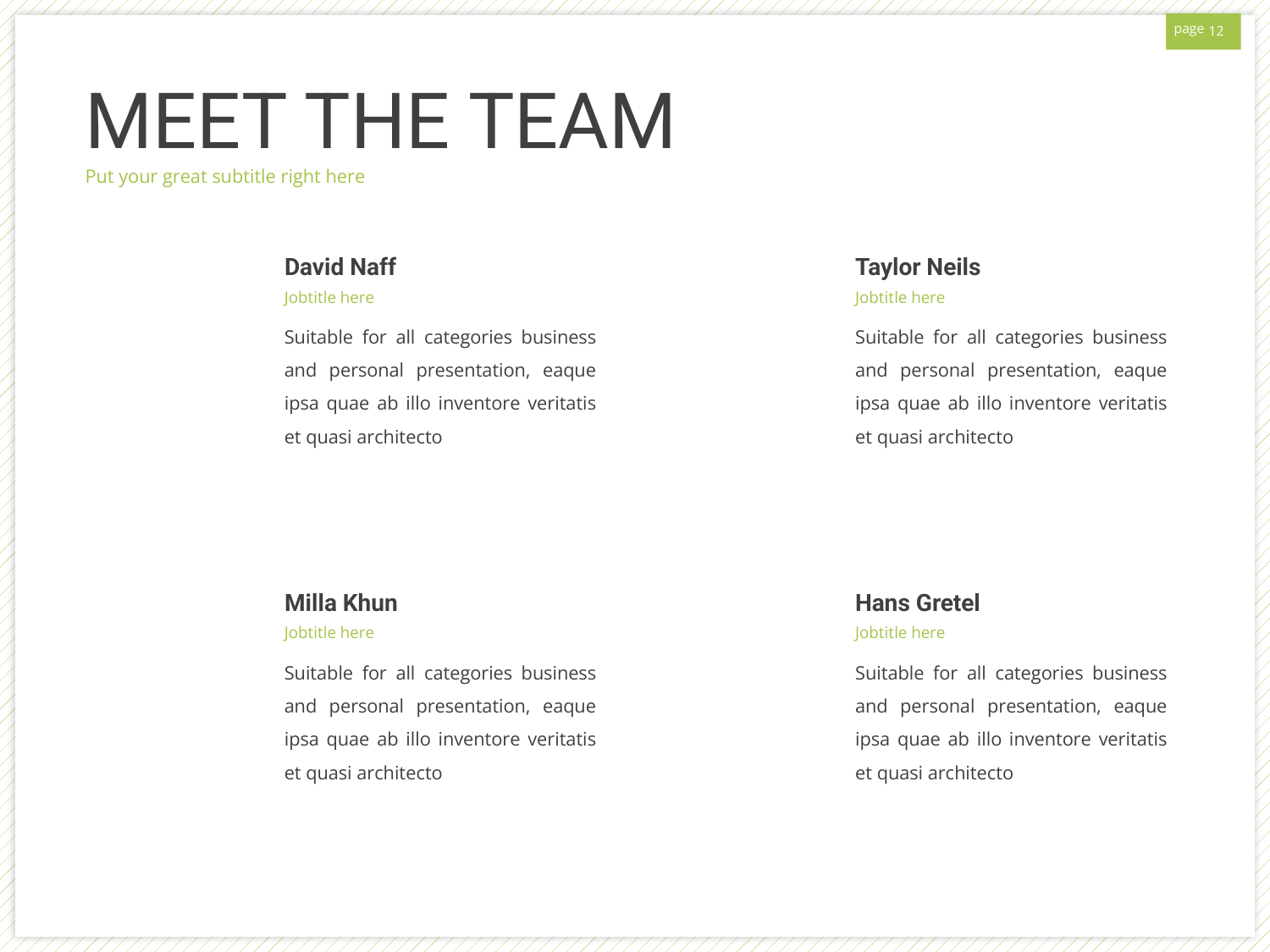

12
# MEET THE TEAM
Put your great subtitle right here
David Naff
Taylor Neils

Jobtitle here
Jobtitle here
Suitable for all categories business and personal presentation, eaque ipsa quae ab illo inventore veritatis et quasi architecto
Suitable for all categories business and personal presentation, eaque ipsa quae ab illo inventore veritatis et quasi architecto
Milla Khun
Hans Gretel

Jobtitle here
Jobtitle here
Suitable for all categories business and personal presentation, eaque ipsa quae ab illo inventore veritatis et quasi architecto
Suitable for all categories business and personal presentation, eaque ipsa quae ab illo inventore veritatis et quasi architecto